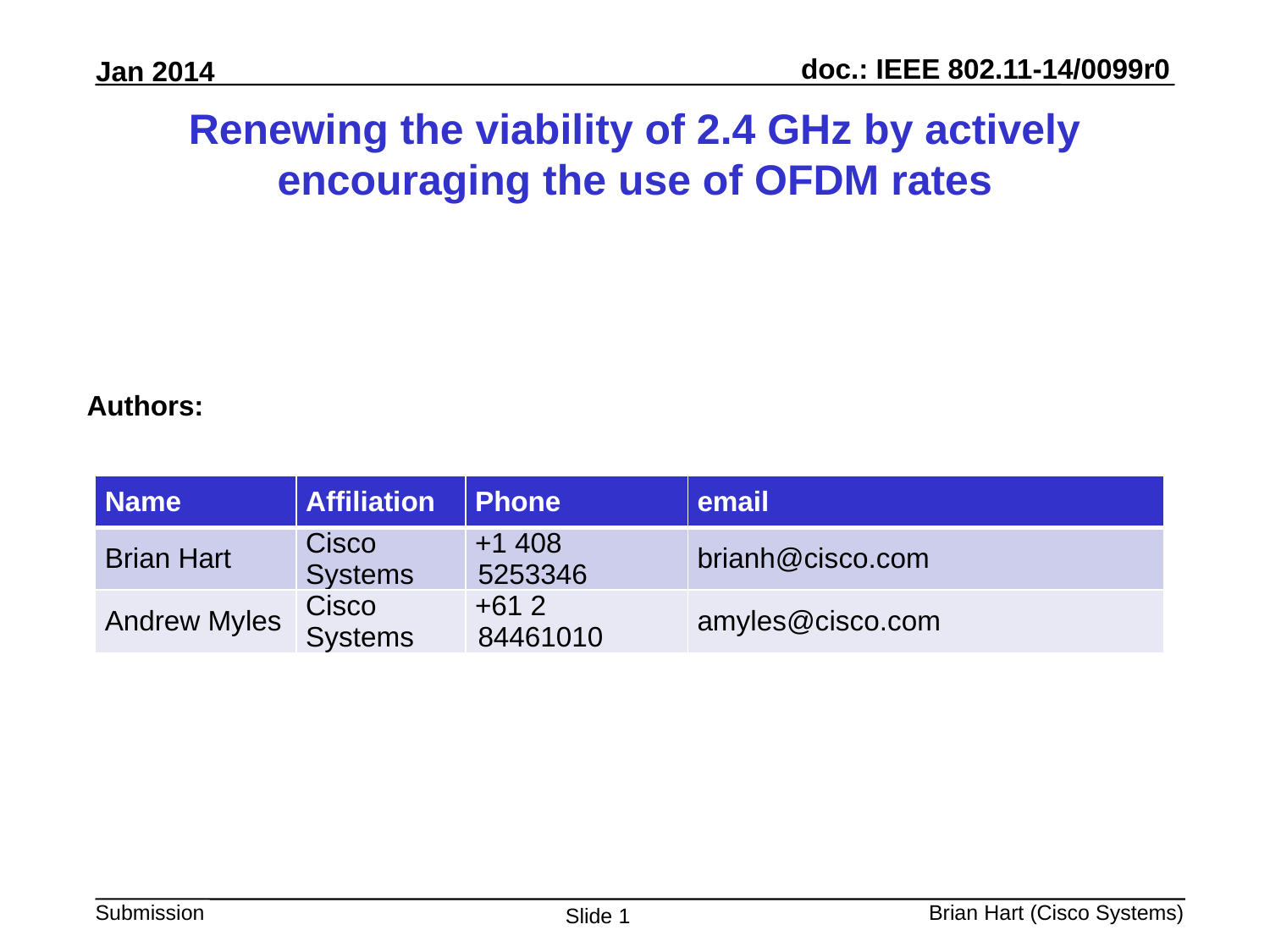

# Renewing the viability of 2.4 GHz by actively encouraging the use of OFDM rates
Authors:
| Name | Affiliation | Phone | email |
| --- | --- | --- | --- |
| Brian Hart | Cisco Systems | +1 408 5253346 | brianh@cisco.com |
| Andrew Myles | Cisco Systems | +61 2 84461010 | amyles@cisco.com |